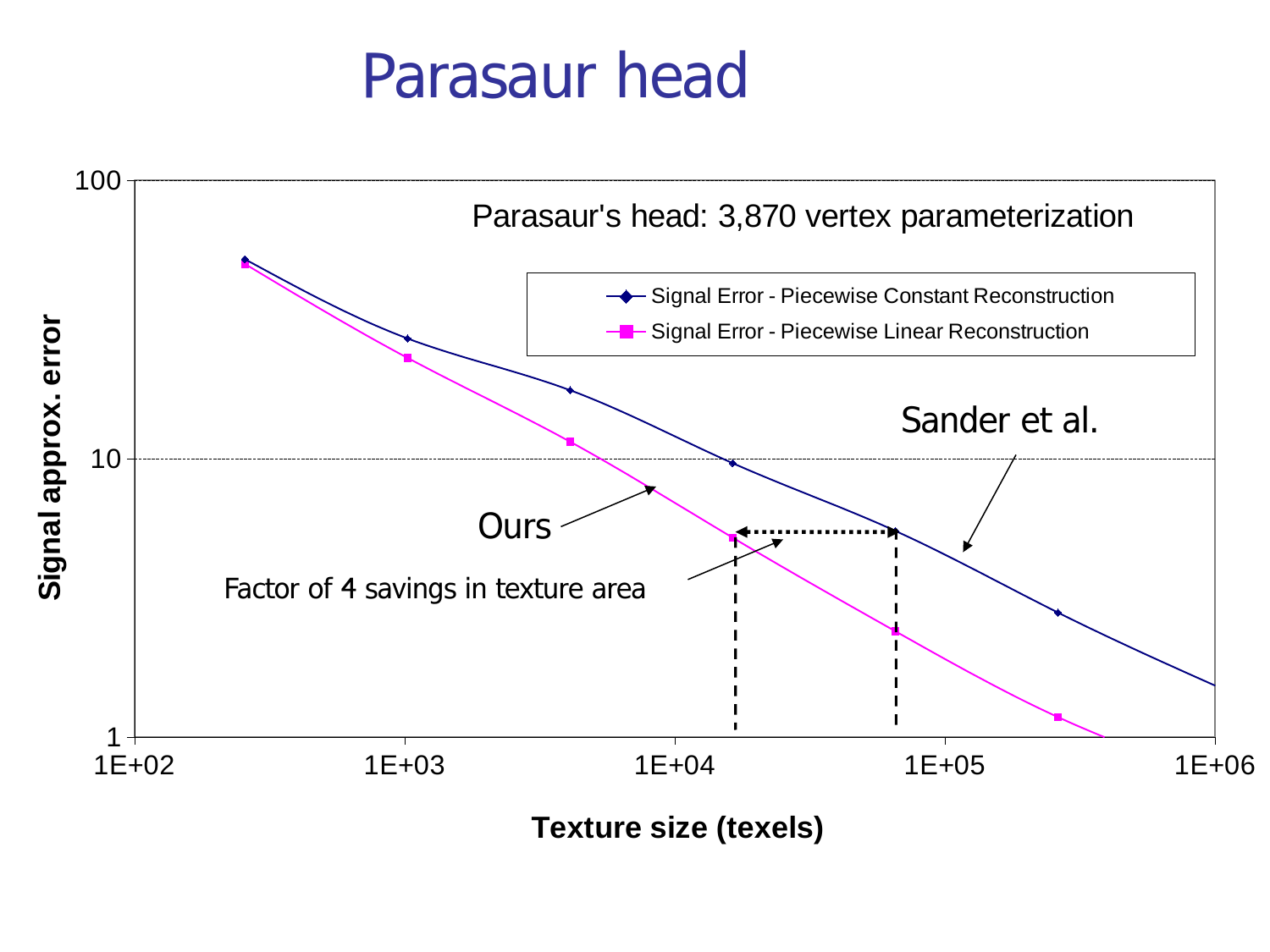

# Parasaur head

### Chart

| Category |  |  |
|---|---|---|
Sander et al.

Ours

Factor of 4 savings in texture area